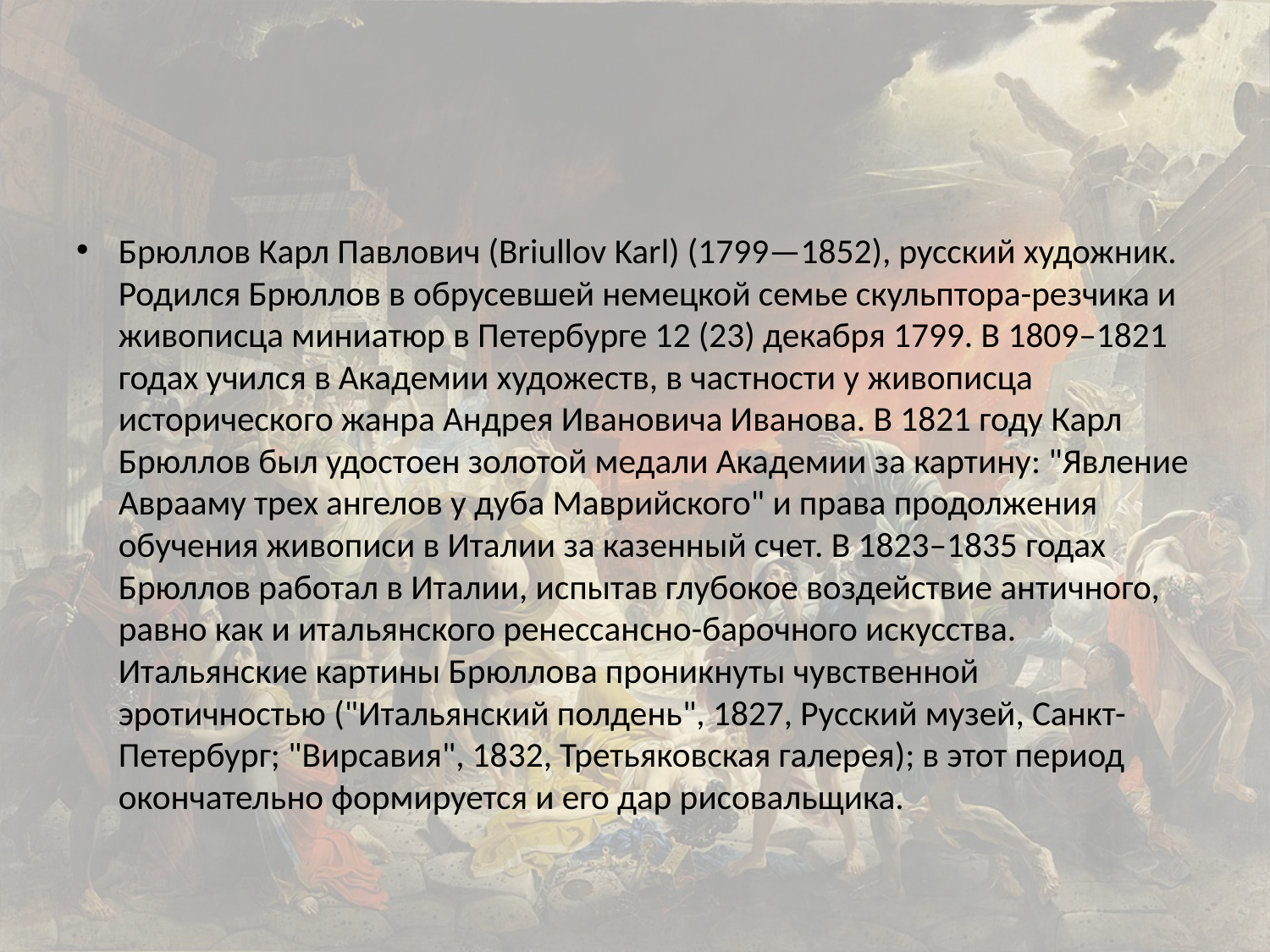

#
Брюллов Карл Павлович (Briullov Karl) (1799—1852), русский художник. Родился Брюллов в обрусевшей немецкой семье скульптора-резчика и живописца миниатюр в Петербурге 12 (23) декабря 1799. В 1809–1821 годах учился в Академии художеств, в частности у живописца исторического жанра Андрея Ивановича Иванова. В 1821 году Карл Брюллов был удостоен золотой медали Академии за картину: "Явление Аврааму трех ангелов у дуба Маврийского" и права продолжения обучения живописи в Италии за казенный счет. В 1823–1835 годах Брюллов работал в Италии, испытав глубокое воздействие античного, равно как и итальянского ренессансно-барочного искусства. Итальянские картины Брюллова проникнуты чувственной эротичностью ("Итальянский полдень", 1827, Русский музей, Санкт-Петербург; "Вирсавия", 1832, Третьяковская галерея); в этот период окончательно формируется и его дар рисовальщика.